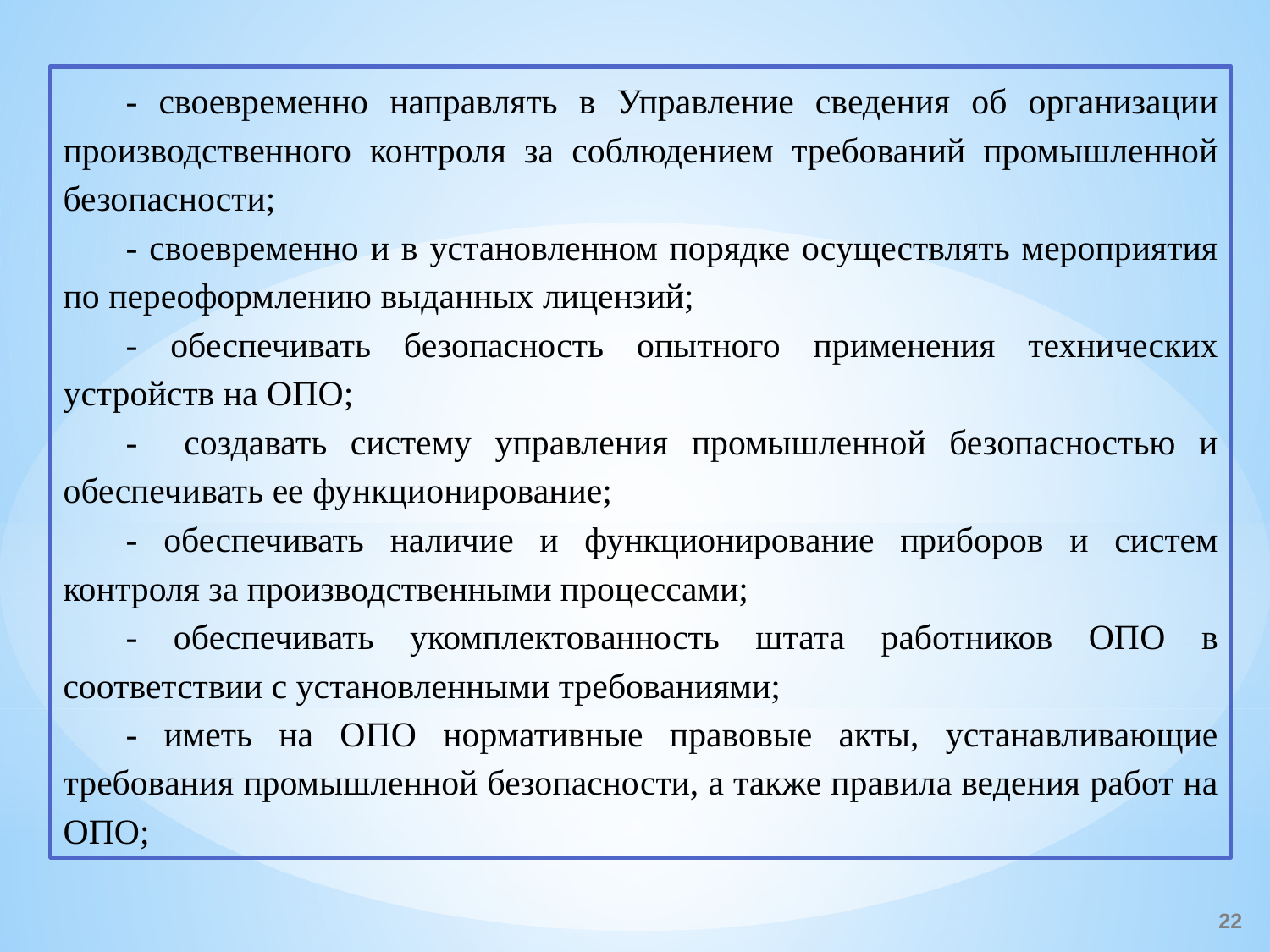

- своевременно направлять в Управление сведения об организации производственного контроля за соблюдением требований промышленной безопасности;
- своевременно и в установленном порядке осуществлять мероприятия по переоформлению выданных лицензий;
- обеспечивать безопасность опытного применения технических устройств на ОПО;
-  создавать систему управления промышленной безопасностью и обеспечивать ее функционирование;
- обеспечивать наличие и функционирование приборов и систем контроля за производственными процессами;
- обеспечивать укомплектованность штата работников ОПО в соответствии с установленными требованиями;
- иметь на ОПО нормативные правовые акты, устанавливающие требования промышленной безопасности, а также правила ведения работ на ОПО;
22